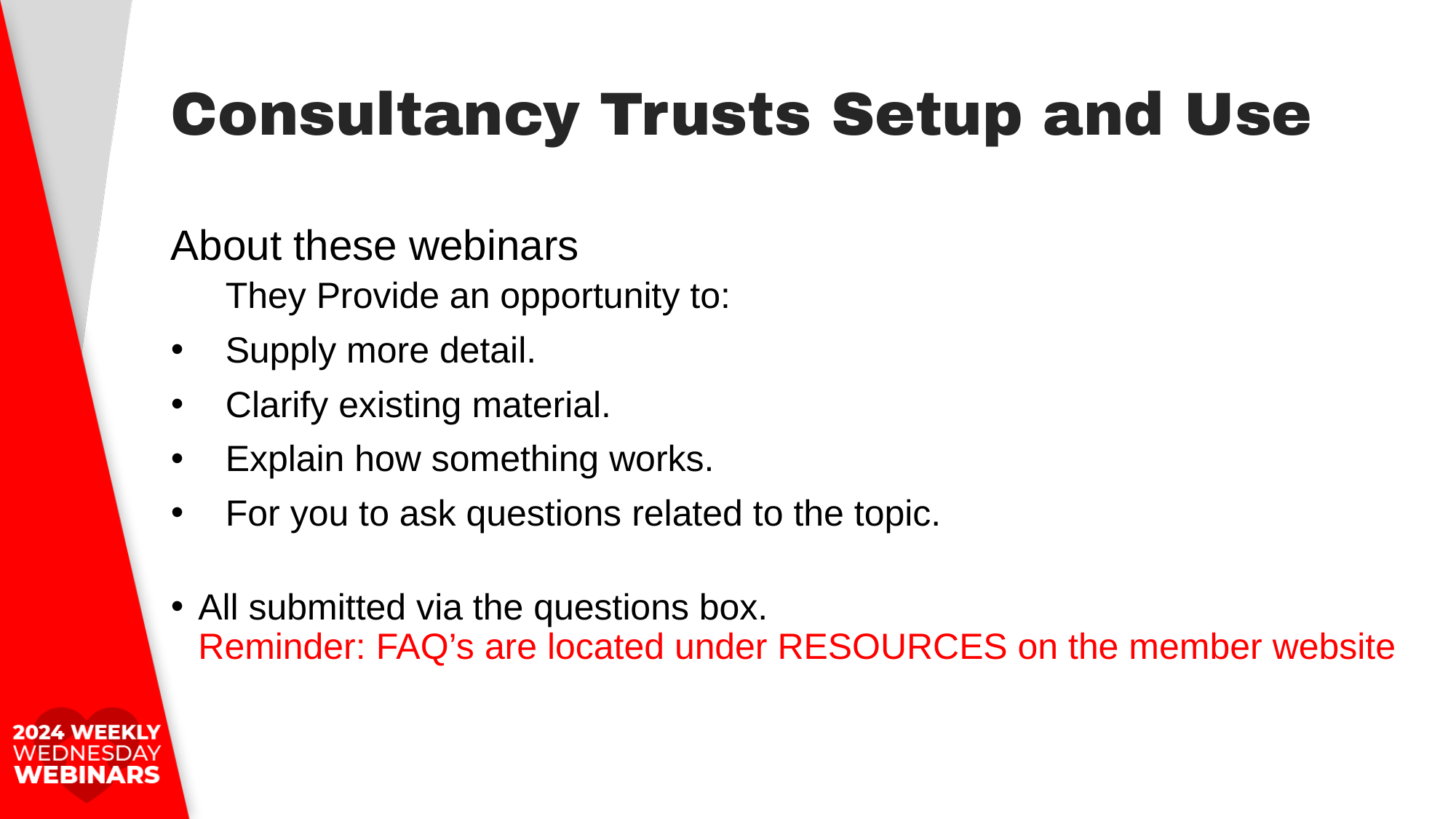

# Consultancy Trusts Setup and Use
About these webinars
They Provide an opportunity to:
  Supply more detail.
Clarify existing material.
Explain how something works.
For you to ask questions related to the topic.
All submitted via the questions box.
Reminder: FAQ’s are located under RESOURCES on the member website